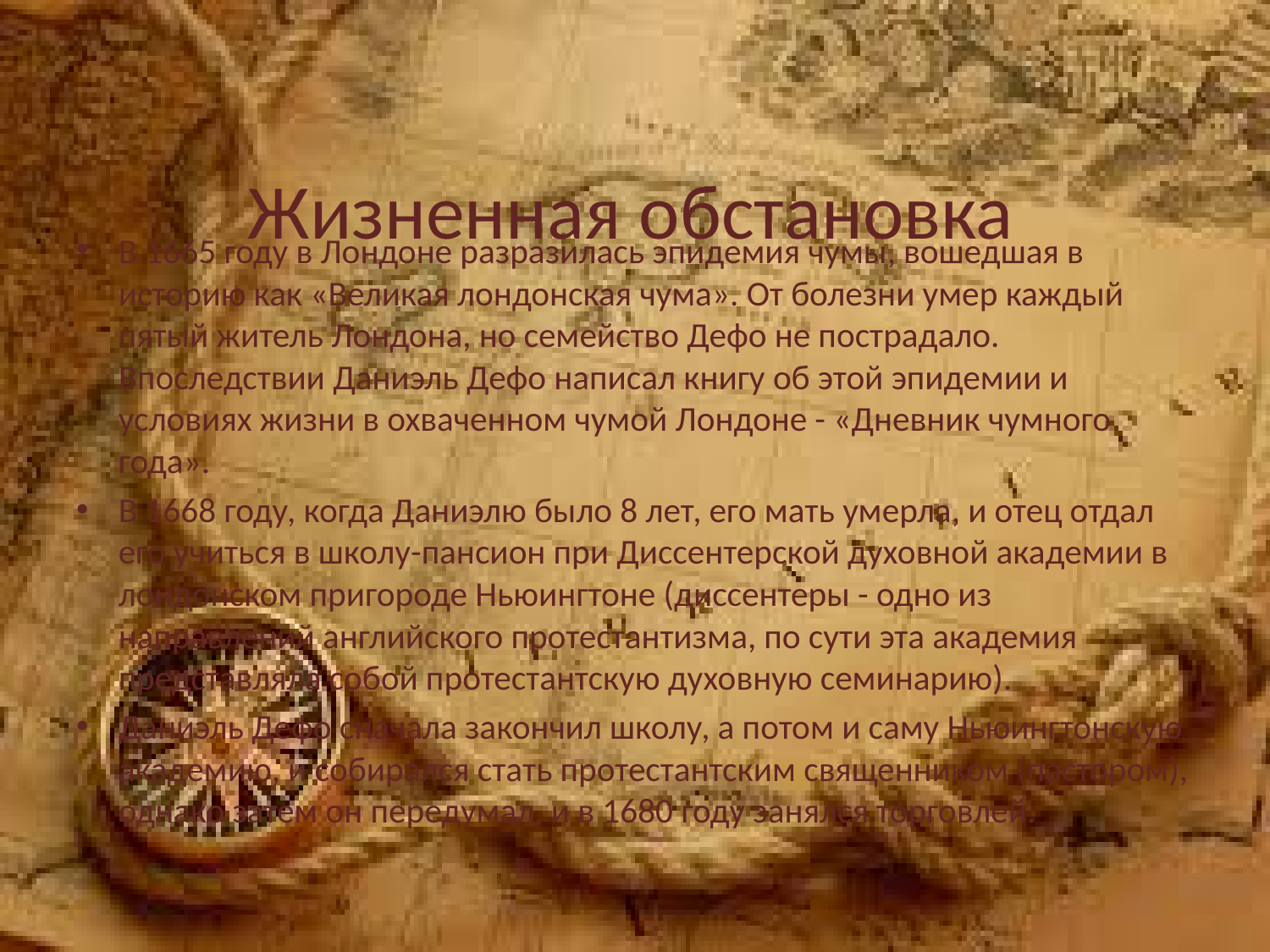

# Жизненная обстановка
В 1665 году в Лондоне разразилась эпидемия чумы, вошедшая в историю как «Великая лондонская чума». От болезни умер каждый пятый житель Лондона, но семейство Дефо не пострадало. Впоследствии Даниэль Дефо написал книгу об этой эпидемии и условиях жизни в охваченном чумой Лондоне - «Дневник чумного года».
В 1668 году, когда Даниэлю было 8 лет, его мать умерла, и отец отдал его учиться в школу-пансион при Диссентерской духовной академии в лондонском пригороде Ньюингтоне (диссентеры - одно из направлений английского протестантизма, по сути эта академия представляла собой протестантскую духовную семинарию).
Даниэль Дефо сначала закончил школу, а потом и саму Ньюингтонскую академию, и собирался стать протестантским священником (пастором), однако затем он передумал, и в 1680 году занялся торговлей.